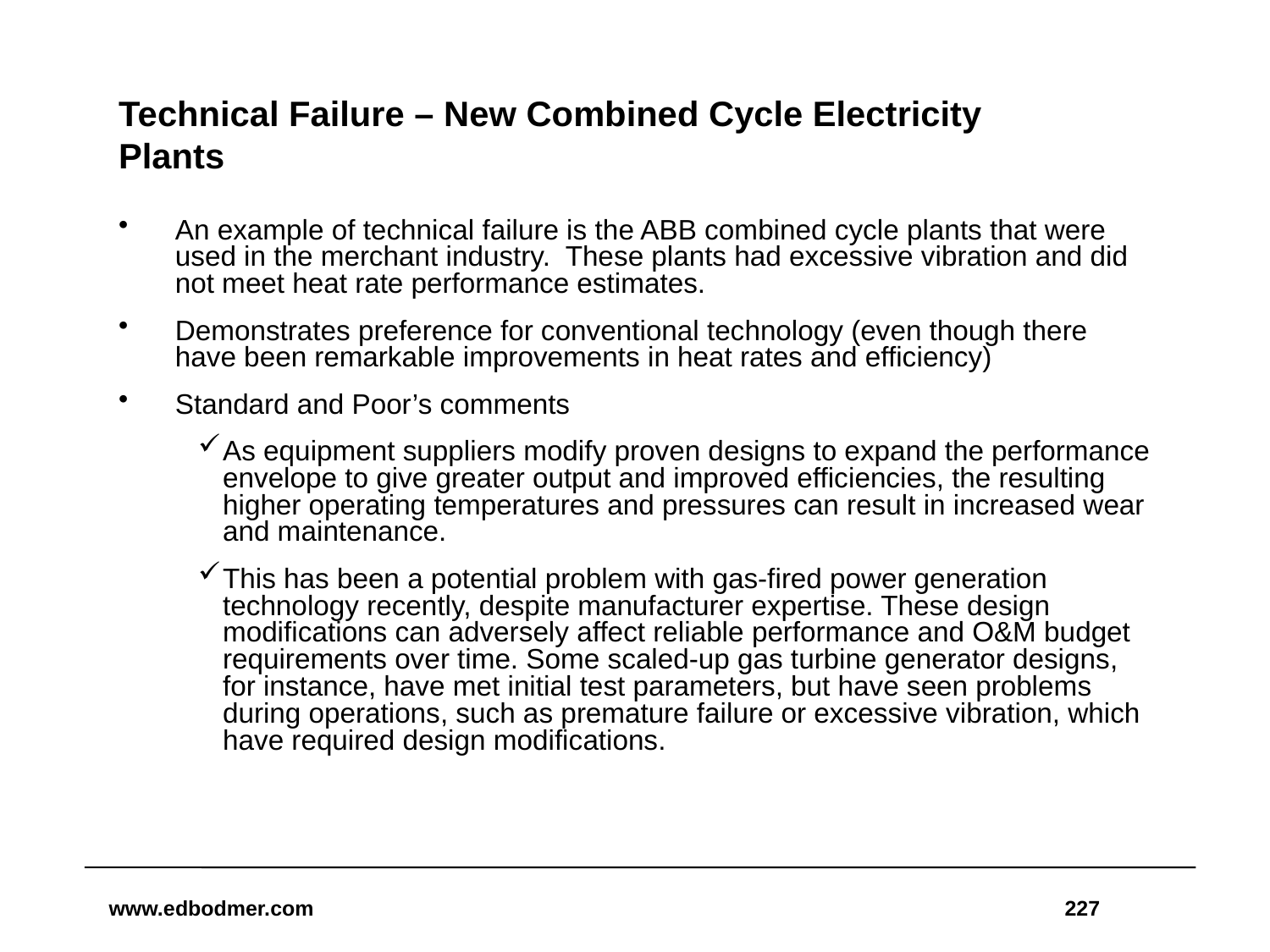

# Technical Failure – New Combined Cycle Electricity Plants
An example of technical failure is the ABB combined cycle plants that were used in the merchant industry.  These plants had excessive vibration and did not meet heat rate performance estimates.
Demonstrates preference for conventional technology (even though there have been remarkable improvements in heat rates and efficiency)
Standard and Poor’s comments
As equipment suppliers modify proven designs to expand the performance envelope to give greater output and improved efficiencies, the resulting higher operating temperatures and pressures can result in increased wear and maintenance.
This has been a potential problem with gas-fired power generation technology recently, despite manufacturer expertise. These design modifications can adversely affect reliable performance and O&M budget requirements over time. Some scaled-up gas turbine generator designs, for instance, have met initial test parameters, but have seen problems during operations, such as premature failure or excessive vibration, which have required design modifications.